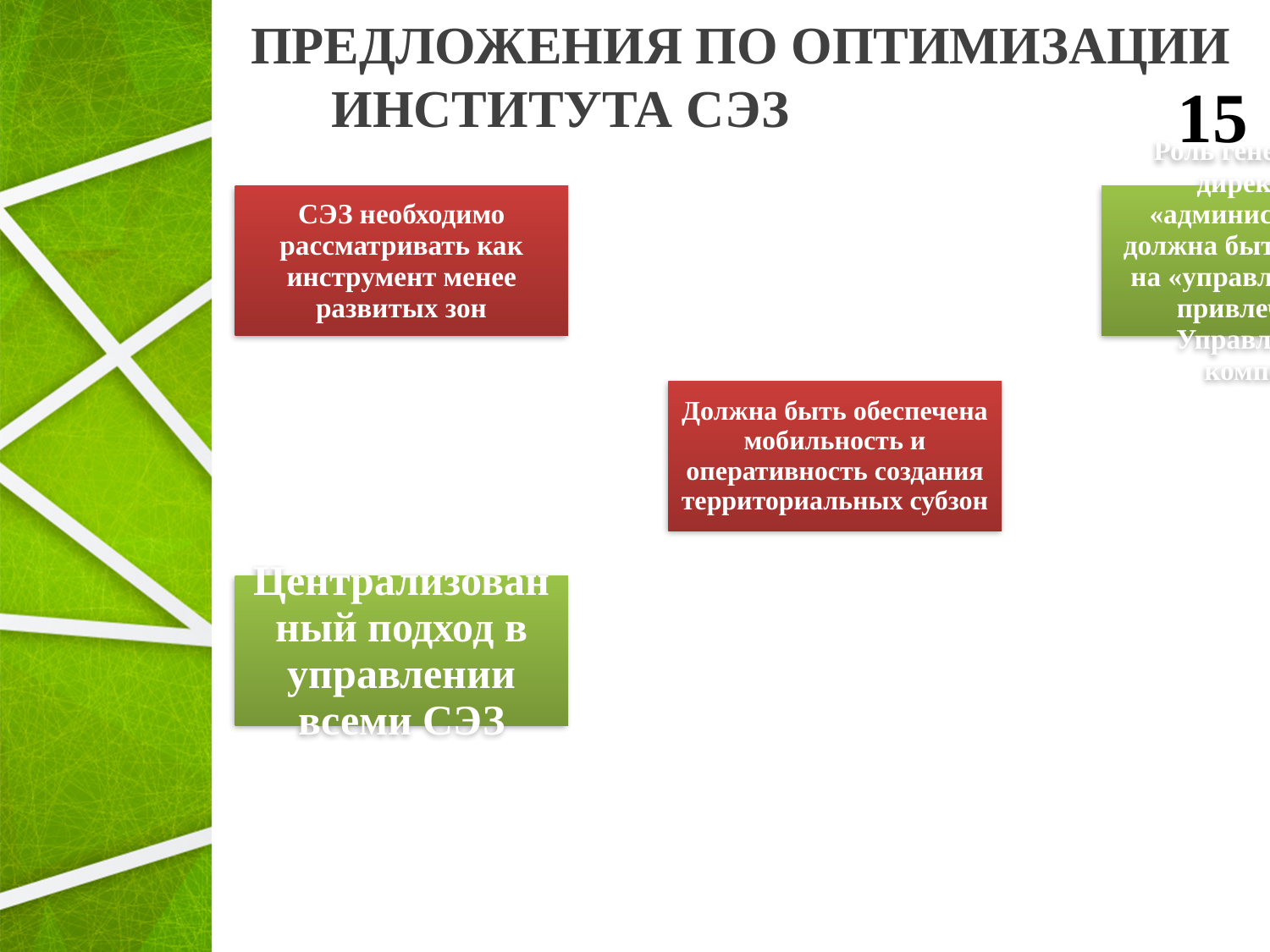

# ПРЕДЛОЖЕНИЯ ПО ОПТИМИЗАЦИИ ИНСТИТУТА СЭЗ
15
СЭЗ необходимо рассматривать как инструмент менее развитых зон
Должна быть обеспечена мобильность и оперативность создания территориальных субзон
Централизованный подход в управлении всеми СЭЗ